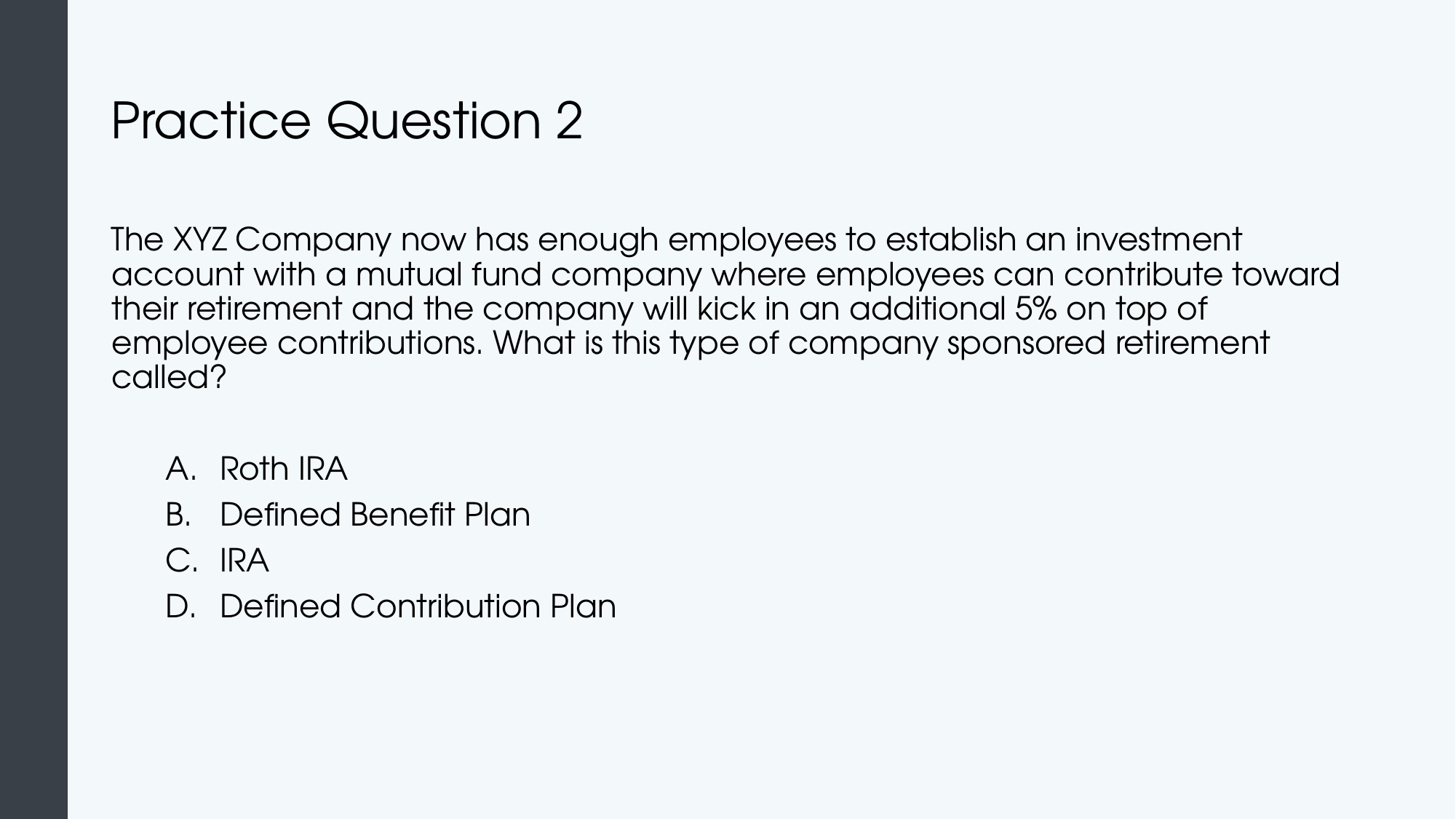

# Practice Question 2
The XYZ Company now has enough employees to establish an investment account with a mutual fund company where employees can contribute toward their retirement and the company will kick in an additional 5% on top of employee contributions. What is this type of company sponsored retirement called?

Roth IRA
Defined Benefit Plan
IRA
Defined Contribution Plan